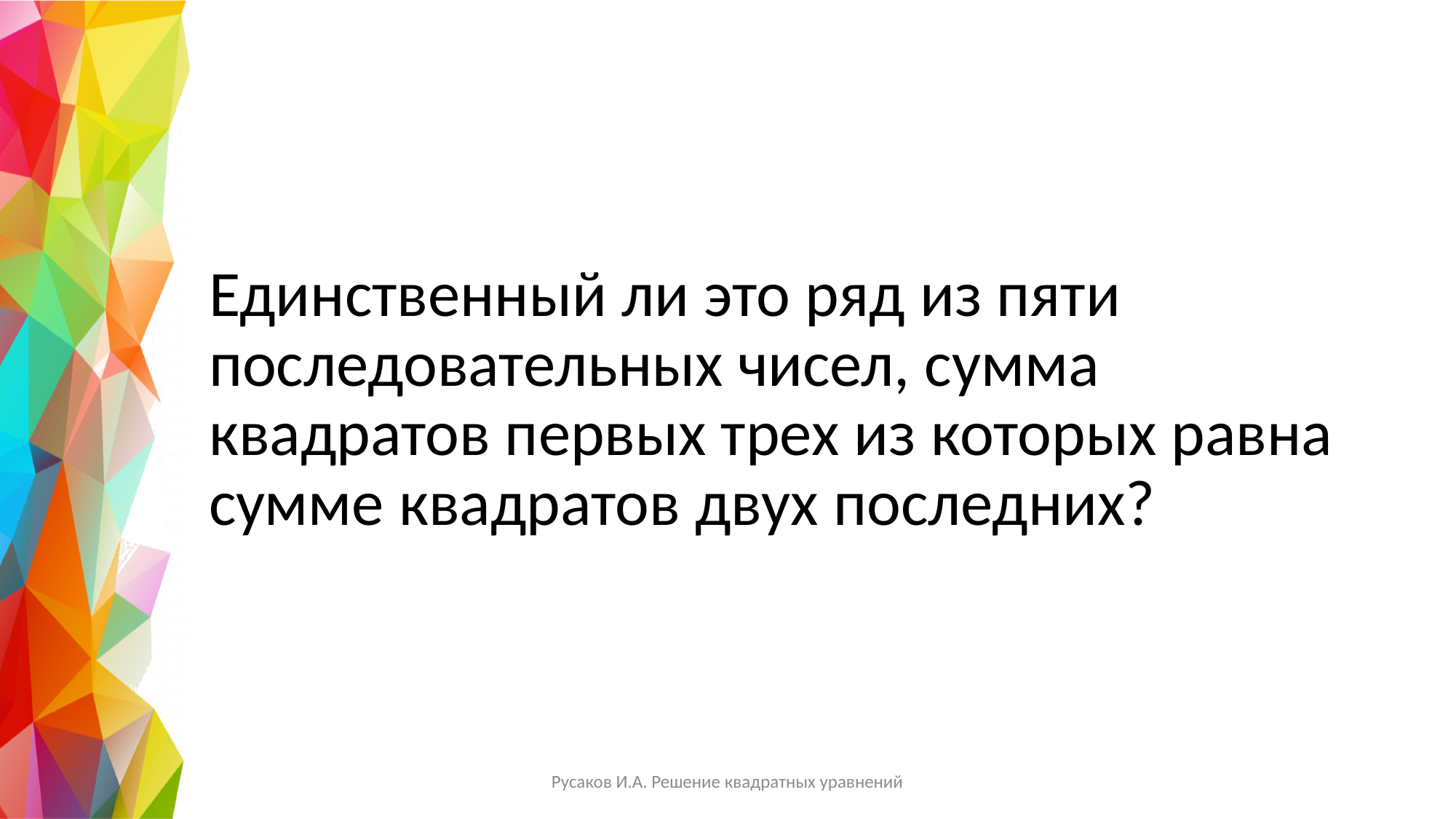

# Единственный ли это ряд из пяти последовательных чисел, сумма квадратов первых трех из которых равна сумме квадратов двух последних?

Русаков И.А. Решение квадратных уравнений